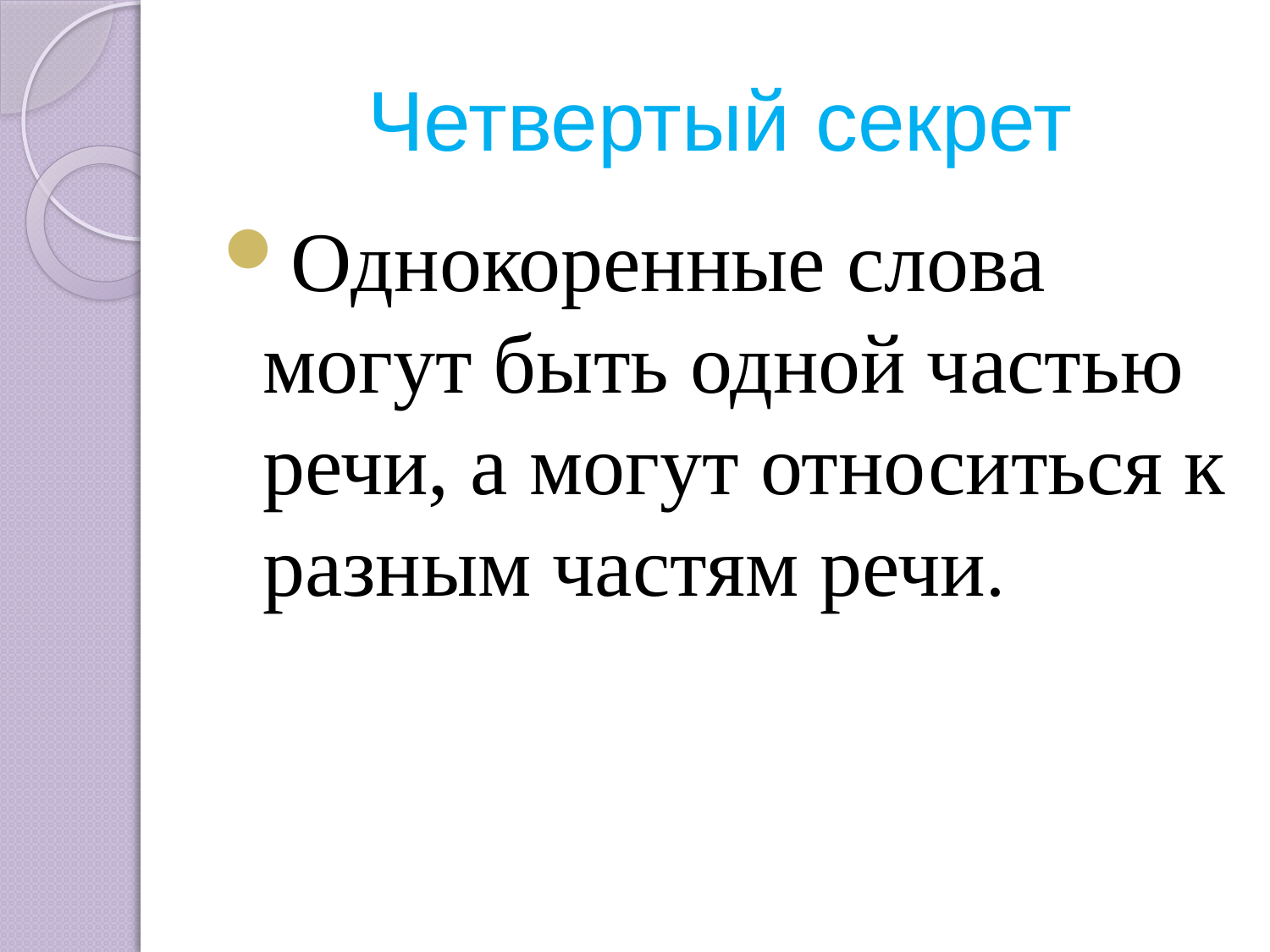

# Четвертый секрет
Однокоренные слова могут быть одной частью речи, а могут относиться к разным частям речи.